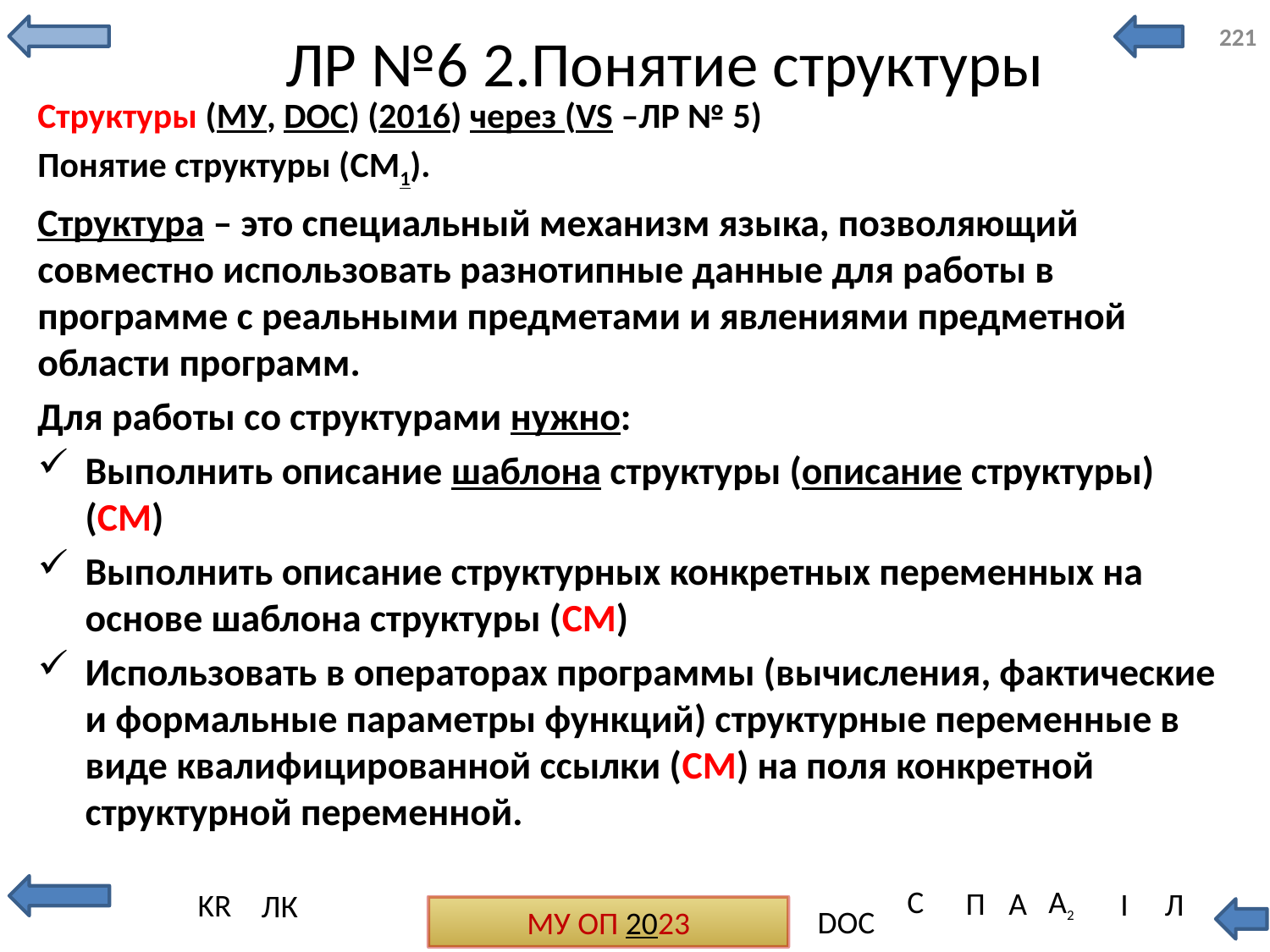

221
# ЛР №6 2.Понятие структуры
Структуры (МУ, DOC) (2016) через (VS –ЛР № 5)
Понятие структуры (СМ1).
Структура – это специальный механизм языка, позволяющий совместно использовать разнотипные данные для работы в программе с реальными предметами и явлениями предметной области программ.
Для работы со структурами нужно:
Выполнить описание шаблона структуры (описание структуры) (СМ)
Выполнить описание структурных конкретных переменных на основе шаблона структуры (СМ)
Использовать в операторах программы (вычисления, фактические и формальные параметры функций) структурные переменные в виде квалифицированной ссылки (СМ) на поля конкретной структурной переменной.